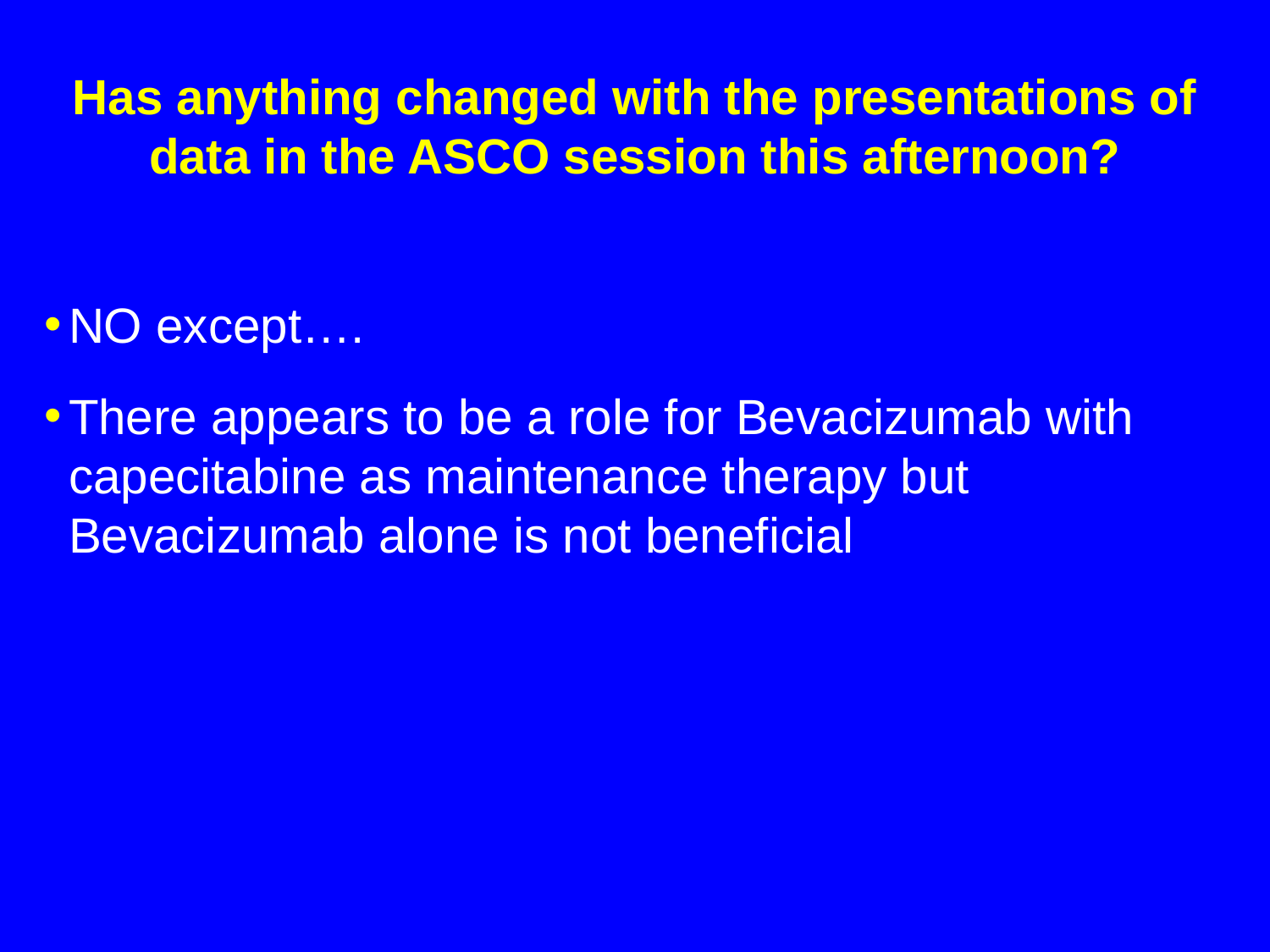

# Has anything changed with the presentations of data in the ASCO session this afternoon?

NO except….
There appears to be a role for Bevacizumab with capecitabine as maintenance therapy but Bevacizumab alone is not beneficial